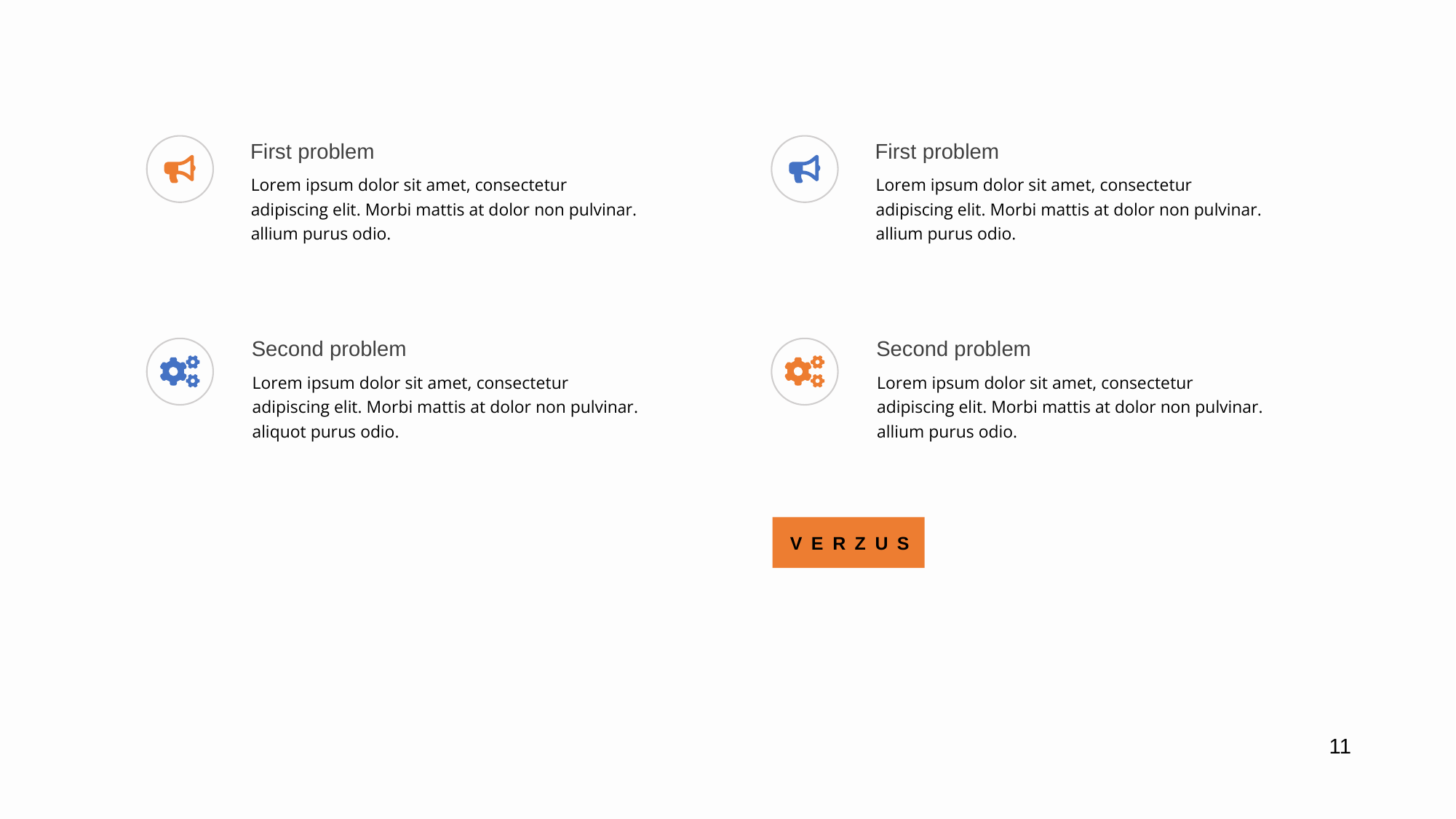

First problem
First problem

Lorem ipsum dolor sit amet, consectetur adipiscing elit. Morbi mattis at dolor non pulvinar. allium purus odio.
Lorem ipsum dolor sit amet, consectetur adipiscing elit. Morbi mattis at dolor non pulvinar. allium purus odio.
Second problem
Second problem

Lorem ipsum dolor sit amet, consectetur adipiscing elit. Morbi mattis at dolor non pulvinar. aliquot purus odio.
Lorem ipsum dolor sit amet, consectetur adipiscing elit. Morbi mattis at dolor non pulvinar. allium purus odio.

VERZUS
11